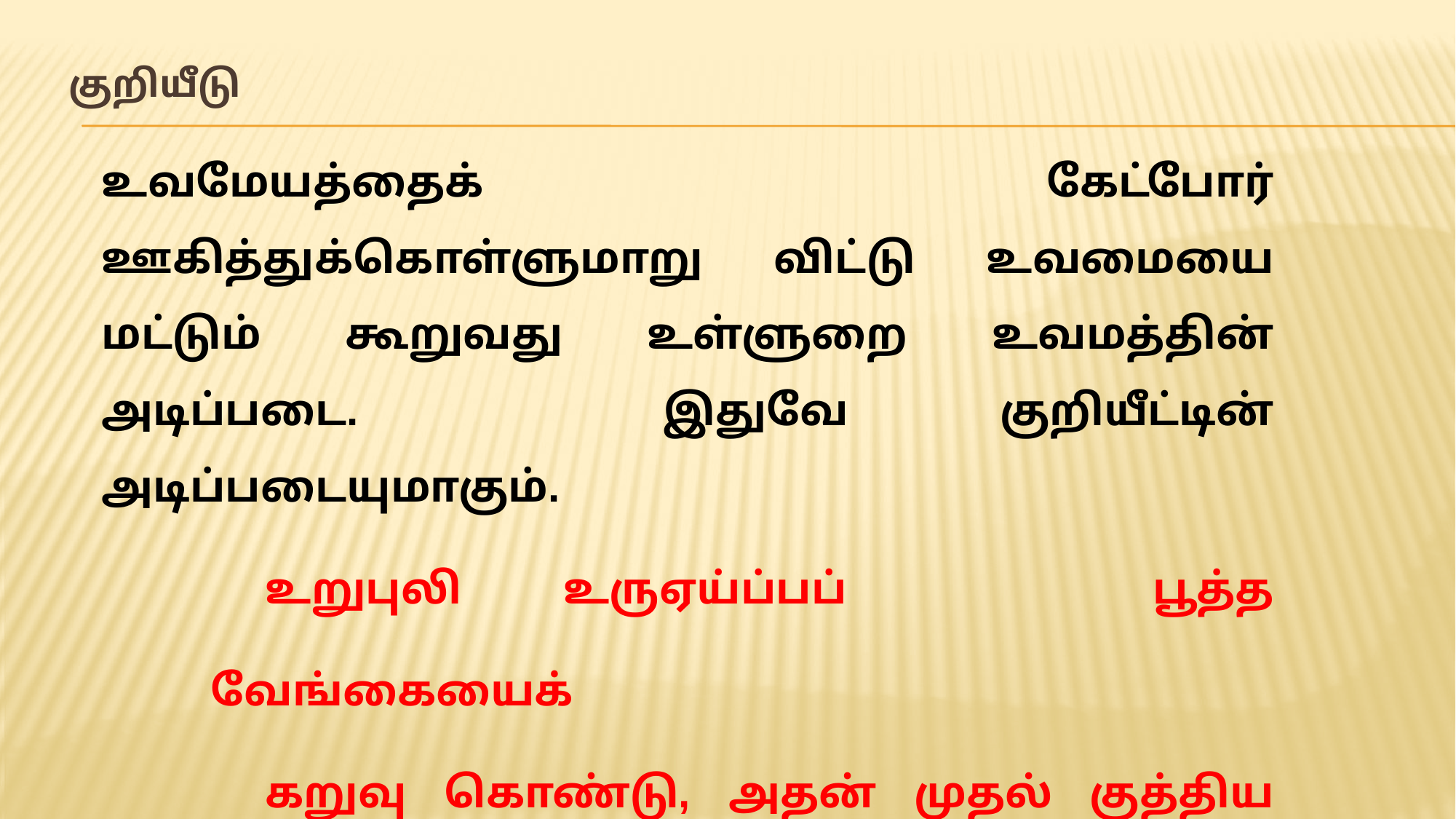

# குறியீடு
உவமேயத்தைக் கேட்போர் ஊகித்துக்கொள்ளுமாறு விட்டு உவமையை மட்டும் கூறுவது உள்ளுறை உவமத்தின் அடிப்படை.  இதுவே குறியீட்டின் அடிப்படையுமாகும்.
உறுபுலி உருஏய்ப்பப்   பூத்த வேங்கையைக்
கறுவு கொண்டு, அதன் முதல் குத்திய மதயானை
நீடு இரு விடர் அகம் சிலம்பக் கூய், தன்
கோடு புய்க்கல்லாது, உழக்கும் நாட ! கேள்